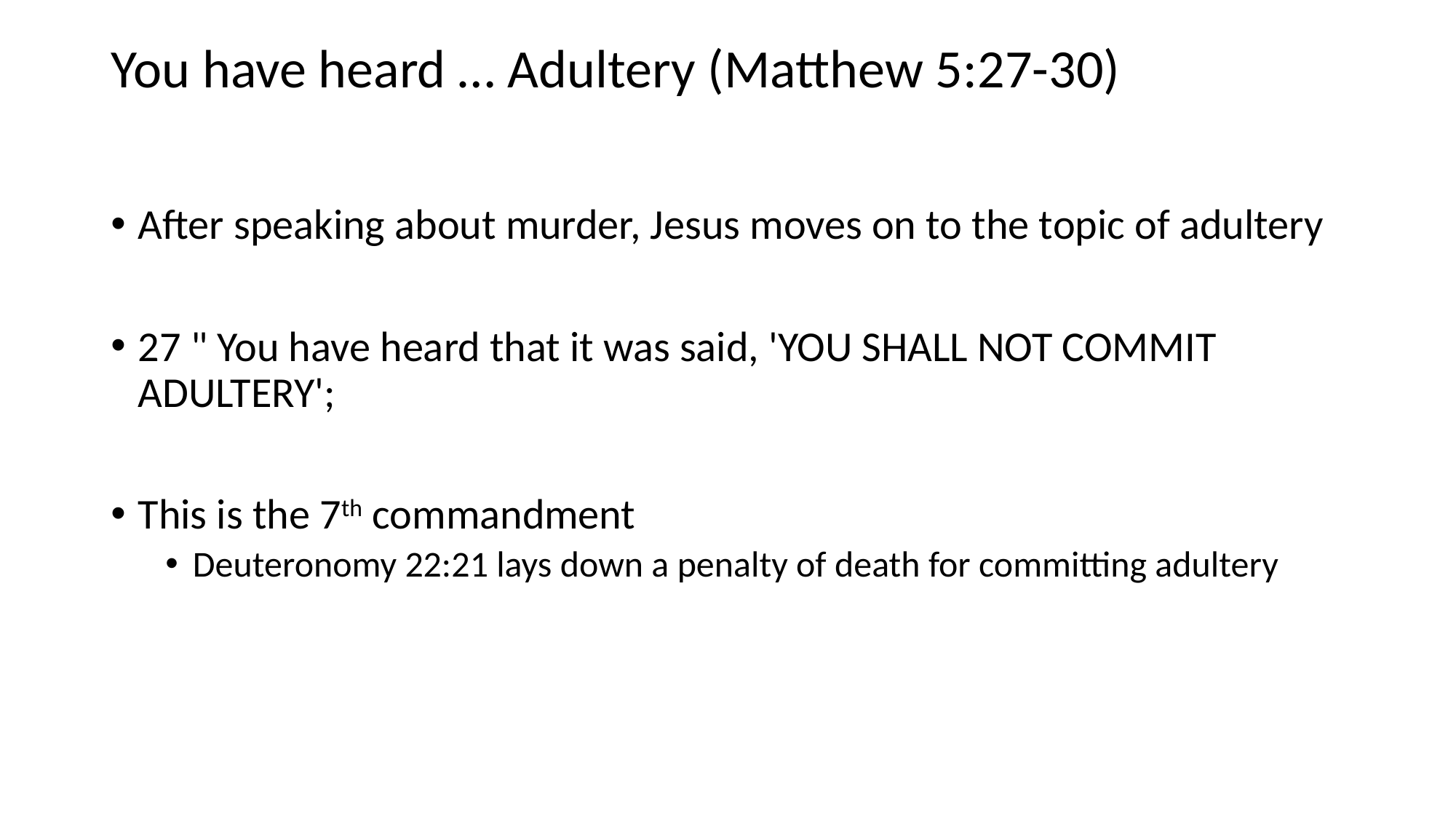

# You have heard … Adultery (Matthew 5:27-30)

After speaking about murder, Jesus moves on to the topic of adultery

27 " You have heard that it was said, 'YOU SHALL NOT COMMIT ADULTERY';

This is the 7th commandment
Deuteronomy 22:21 lays down a penalty of death for committing adultery